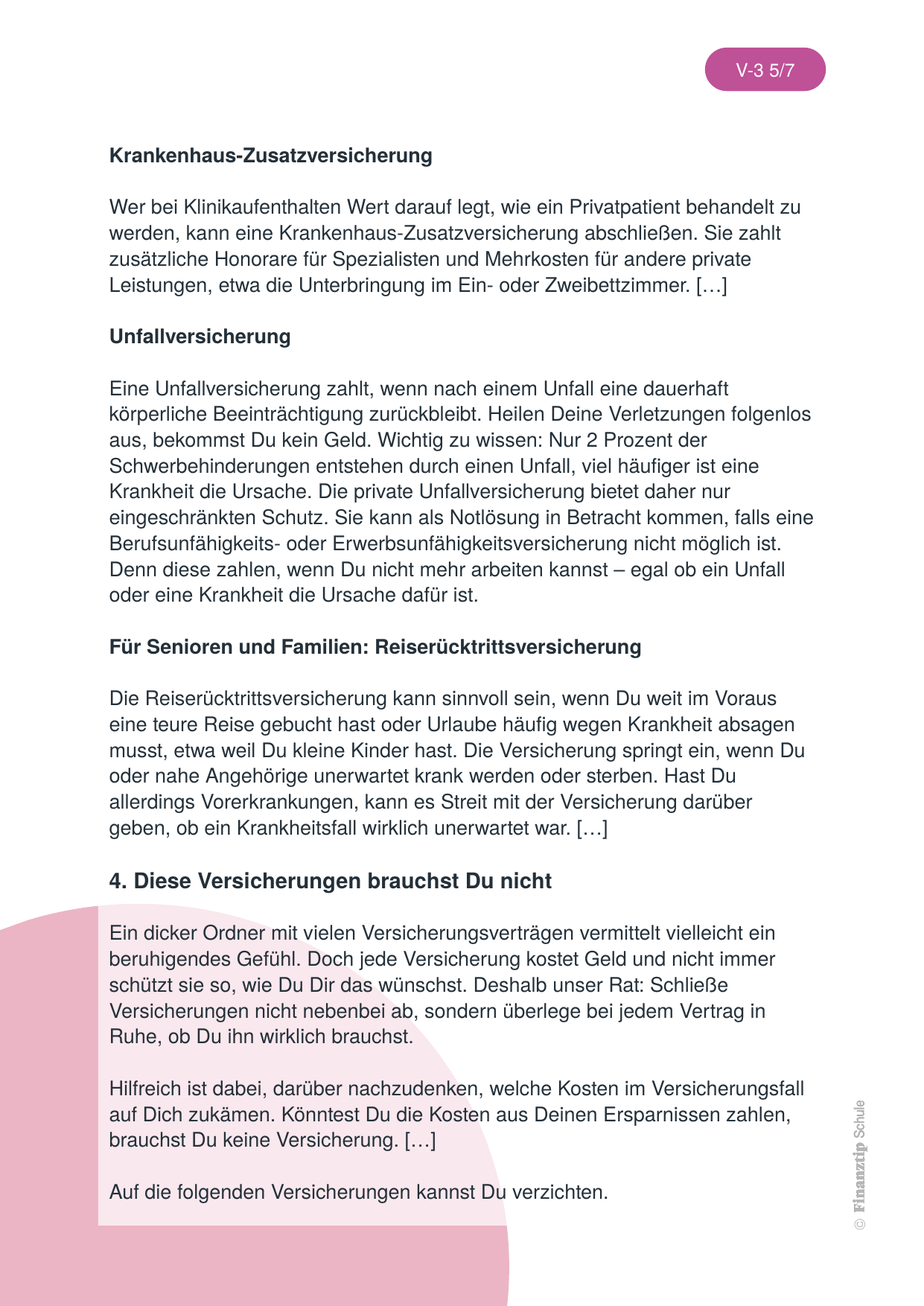

Krankenhaus-Zusatzversicherung

Wer bei Klinikaufenthalten Wert darauf legt, wie ein Privatpatient behandelt zu werden, kann eine Krankenhaus-Zusatzversicherung abschließen. Sie zahlt zusätzliche Honorare für Spezialisten und Mehrkosten für andere private Leistungen, etwa die Unterbringung im Ein- oder Zweibettzimmer. […]

Unfallversicherung

Eine Unfallversicherung zahlt, wenn nach einem Unfall eine dauerhaft körperliche Beeinträchtigung zurückbleibt. Heilen Deine Verletzungen folgenlos aus, bekommst Du kein Geld. Wichtig zu wissen: Nur 2 Prozent der Schwerbehinderungen entstehen durch einen Unfall, viel häufiger ist eine Krankheit die Ursache. Die private Unfallversicherung bietet daher nur eingeschränkten Schutz. Sie kann als Notlösung in Betracht kommen, falls eine Berufsunfähigkeits- oder Erwerbsunfähigkeitsversicherung nicht möglich ist. Denn diese zahlen, wenn Du nicht mehr arbeiten kannst – egal ob ein Unfall oder eine Krankheit die Ursache dafür ist.

Für Senioren und Familien: Reiserücktrittsversicherung

Die Reiserücktrittsversicherung kann sinnvoll sein, wenn Du weit im Voraus eine teure Reise gebucht hast oder Urlaube häufig wegen Krankheit absagen musst, etwa weil Du kleine Kinder hast. Die Versicherung springt ein, wenn Du oder nahe Angehörige unerwartet krank werden oder sterben. Hast Du allerdings Vorerkrankungen, kann es Streit mit der Versicherung darüber geben, ob ein Krankheitsfall wirklich unerwartet war. […]

4. Diese Versicherungen brauchst Du nicht

Ein dicker Ordner mit vielen Versicherungsverträgen vermittelt vielleicht ein beruhigendes Gefühl. Doch jede Versicherung kostet Geld und nicht immer schützt sie so, wie Du Dir das wünschst. Deshalb unser Rat: Schließe Versicherungen nicht nebenbei ab, sondern überlege bei jedem Vertrag in Ruhe, ob Du ihn wirklich brauchst.

Hilfreich ist dabei, darüber nachzudenken, welche Kosten im Versicherungsfall auf Dich zukämen. Könntest Du die Kosten aus Deinen Ersparnissen zahlen, brauchst Du keine Versicherung. […]

Auf die folgenden Versicherungen kannst Du verzichten.